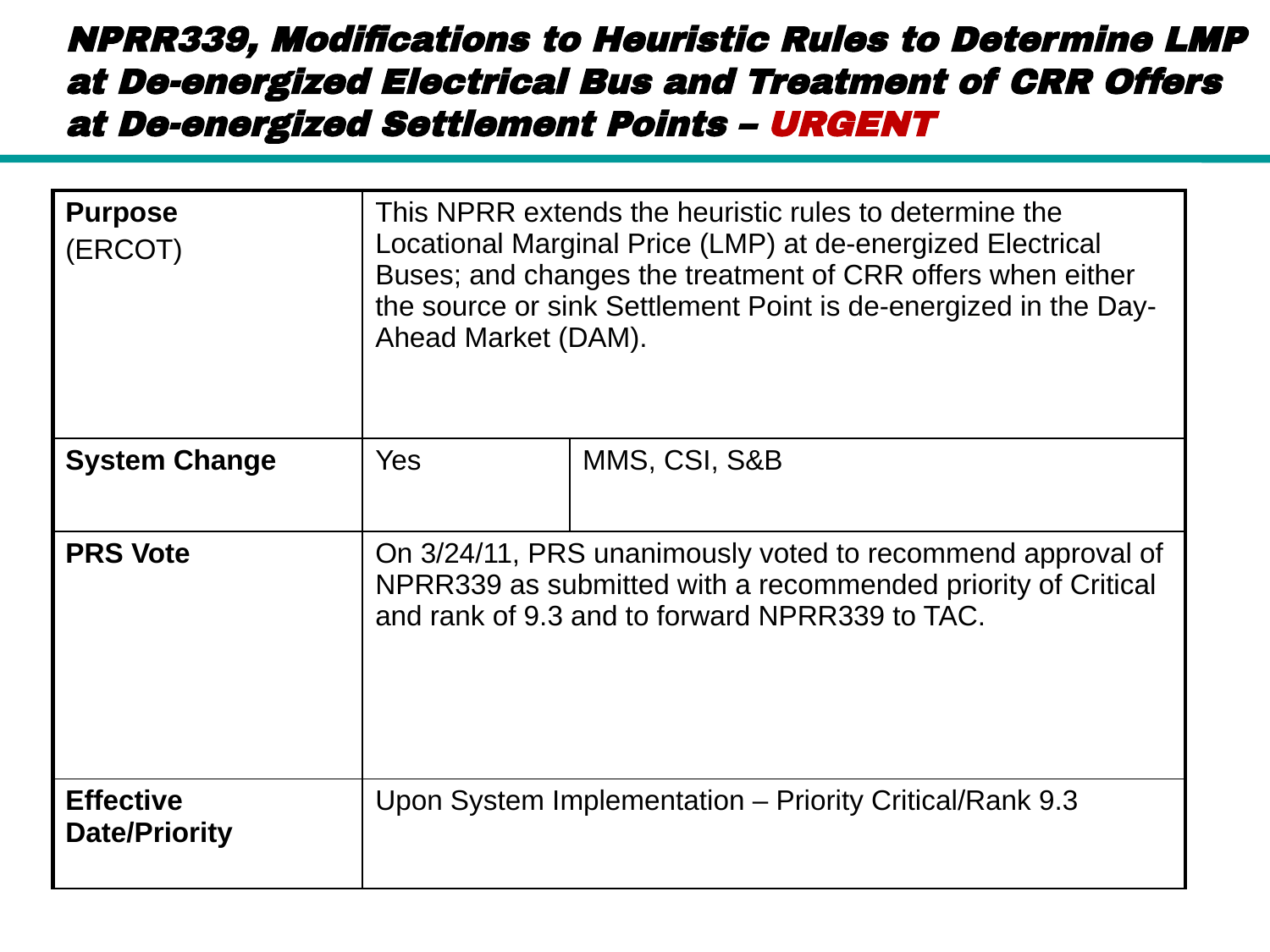

NPRR339, Modifications to Heuristic Rules to Determine LMP at De-energized Electrical Bus and Treatment of CRR Offers at De-energized Settlement Points – Urgent
| Purpose (ERCOT) | This NPRR extends the heuristic rules to determine the Locational Marginal Price (LMP) at de-energized Electrical Buses; and changes the treatment of CRR offers when either the source or sink Settlement Point is de-energized in the Day-Ahead Market (DAM). |  |
| --- | --- | --- |
| System Change | Yes | MMS, CSI, S&B |
| PRS Vote | On 3/24/11, PRS unanimously voted to recommend approval of NPRR339 as submitted with a recommended priority of Critical and rank of 9.3 and to forward NPRR339 to TAC. |  |
| Effective Date/Priority | Upon System Implementation – Priority Critical/Rank 9.3 |  |